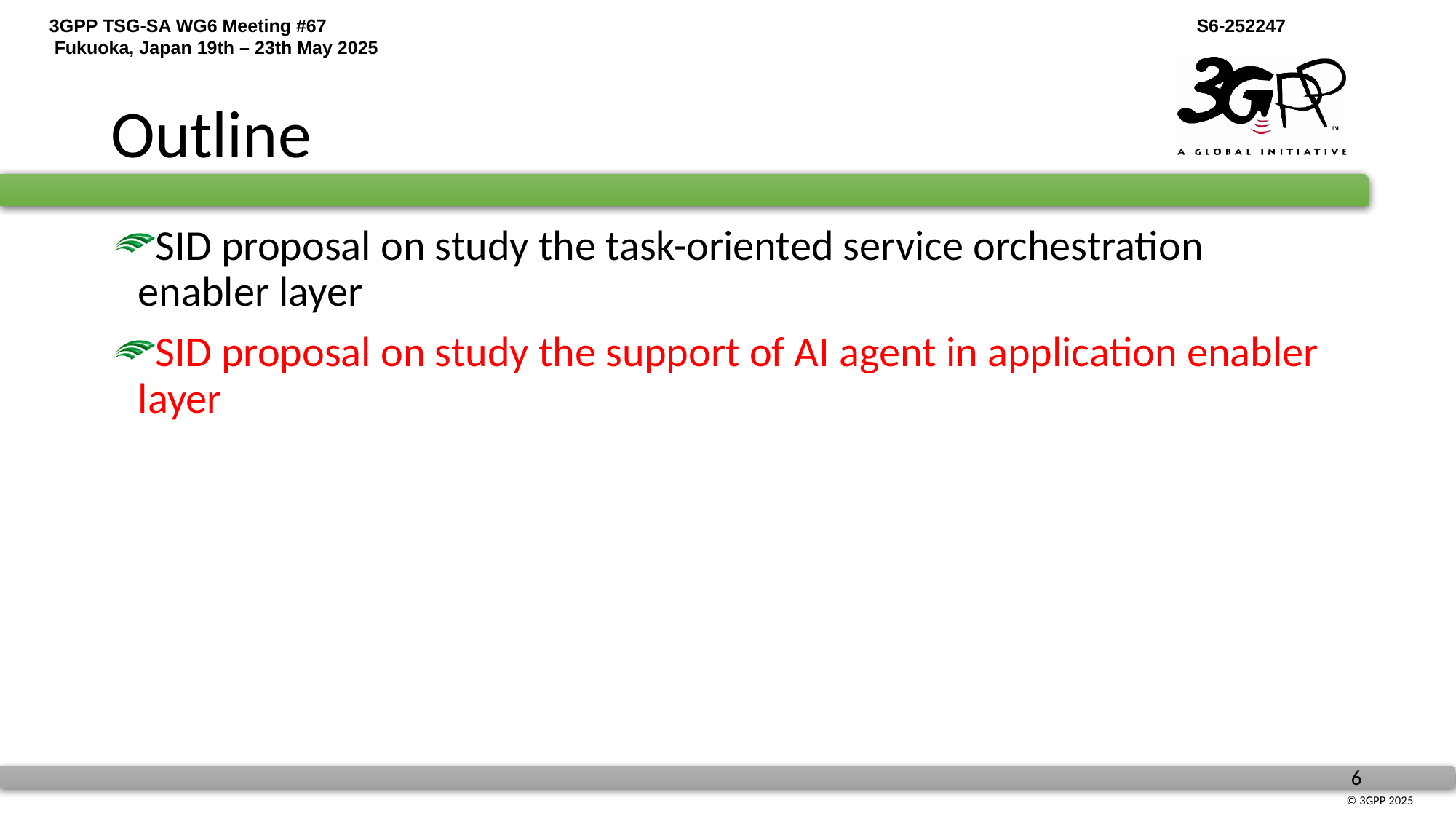

# Outline
SID proposal on study the task-oriented service orchestration enabler layer
SID proposal on study the support of AI agent in application enabler layer